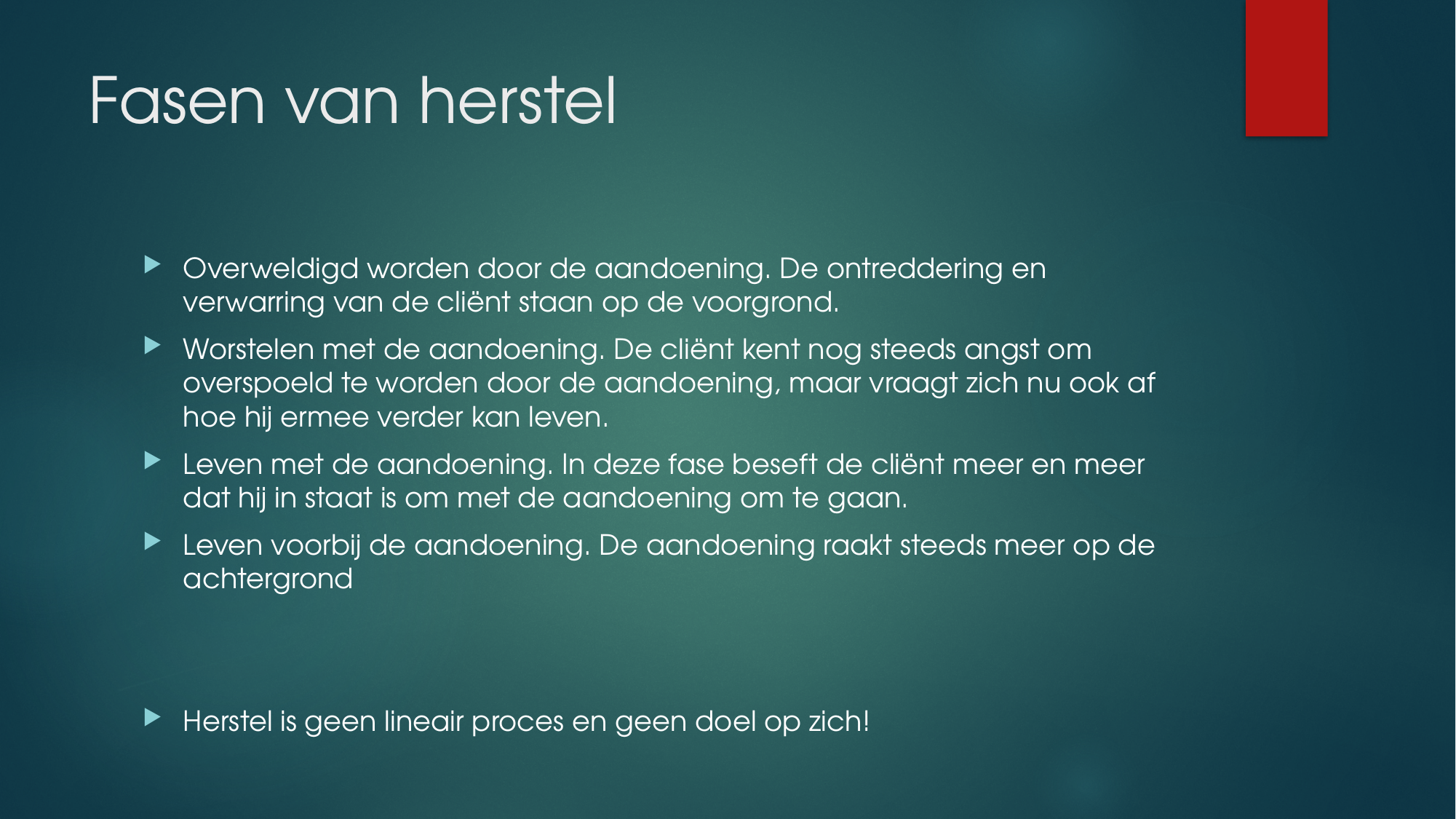

# Fasen van herstel
Overweldigd worden door de aandoening. De ontreddering en verwarring van de cliënt staan op de voorgrond.
Worstelen met de aandoening. De cliënt kent nog steeds angst om overspoeld te worden door de aandoening, maar vraagt zich nu ook af hoe hij ermee verder kan leven.
Leven met de aandoening. In deze fase beseft de cliënt meer en meer dat hij in staat is om met de aandoening om te gaan.
Leven voorbij de aandoening. De aandoening raakt steeds meer op de achtergrond

Herstel is geen lineair proces en geen doel op zich!